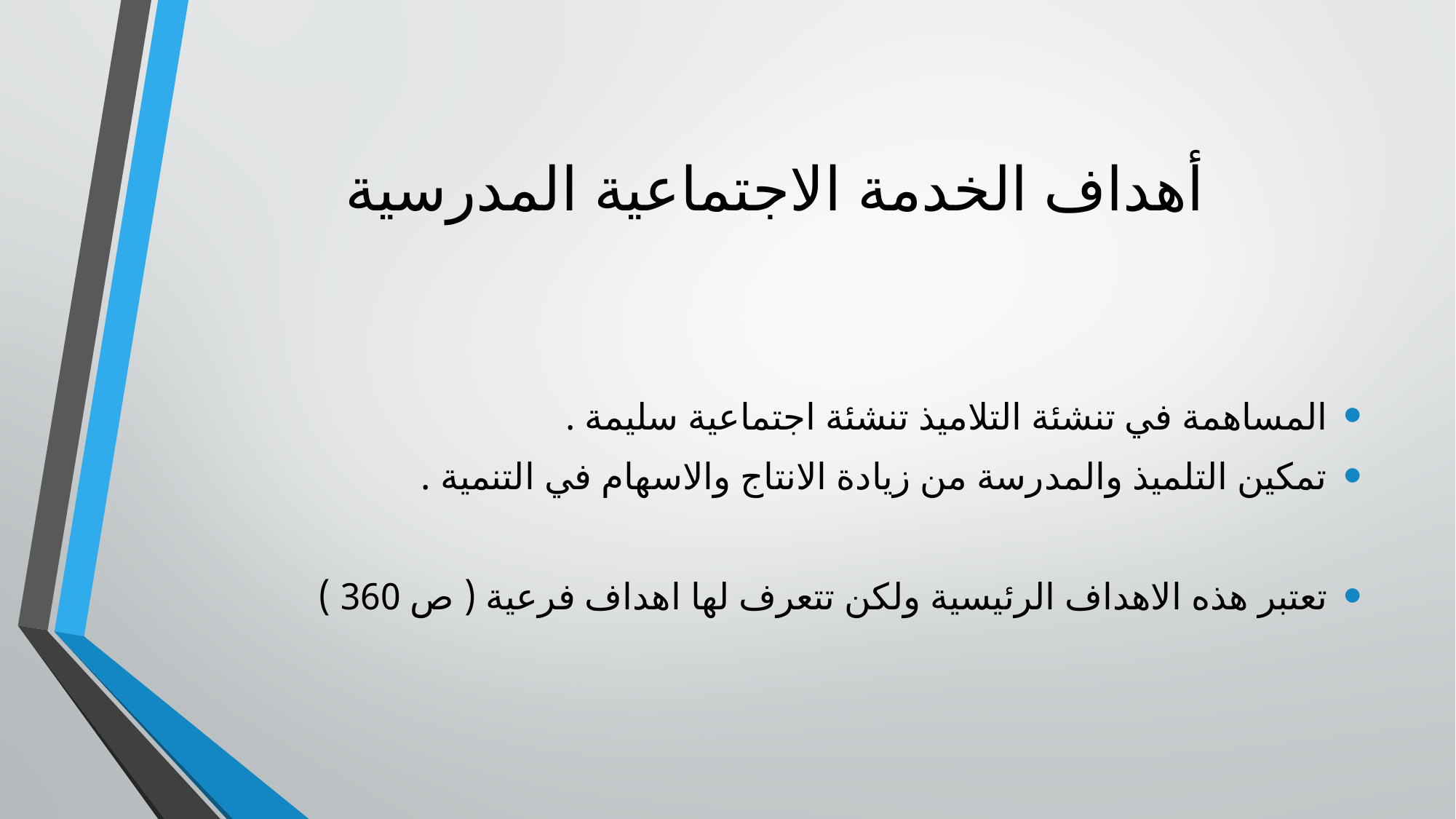

# أهداف الخدمة الاجتماعية المدرسية
المساهمة في تنشئة التلاميذ تنشئة اجتماعية سليمة .
تمكين التلميذ والمدرسة من زيادة الانتاج والاسهام في التنمية .

تعتبر هذه الاهداف الرئيسية ولكن تتعرف لها اهداف فرعية ( ص 360 )